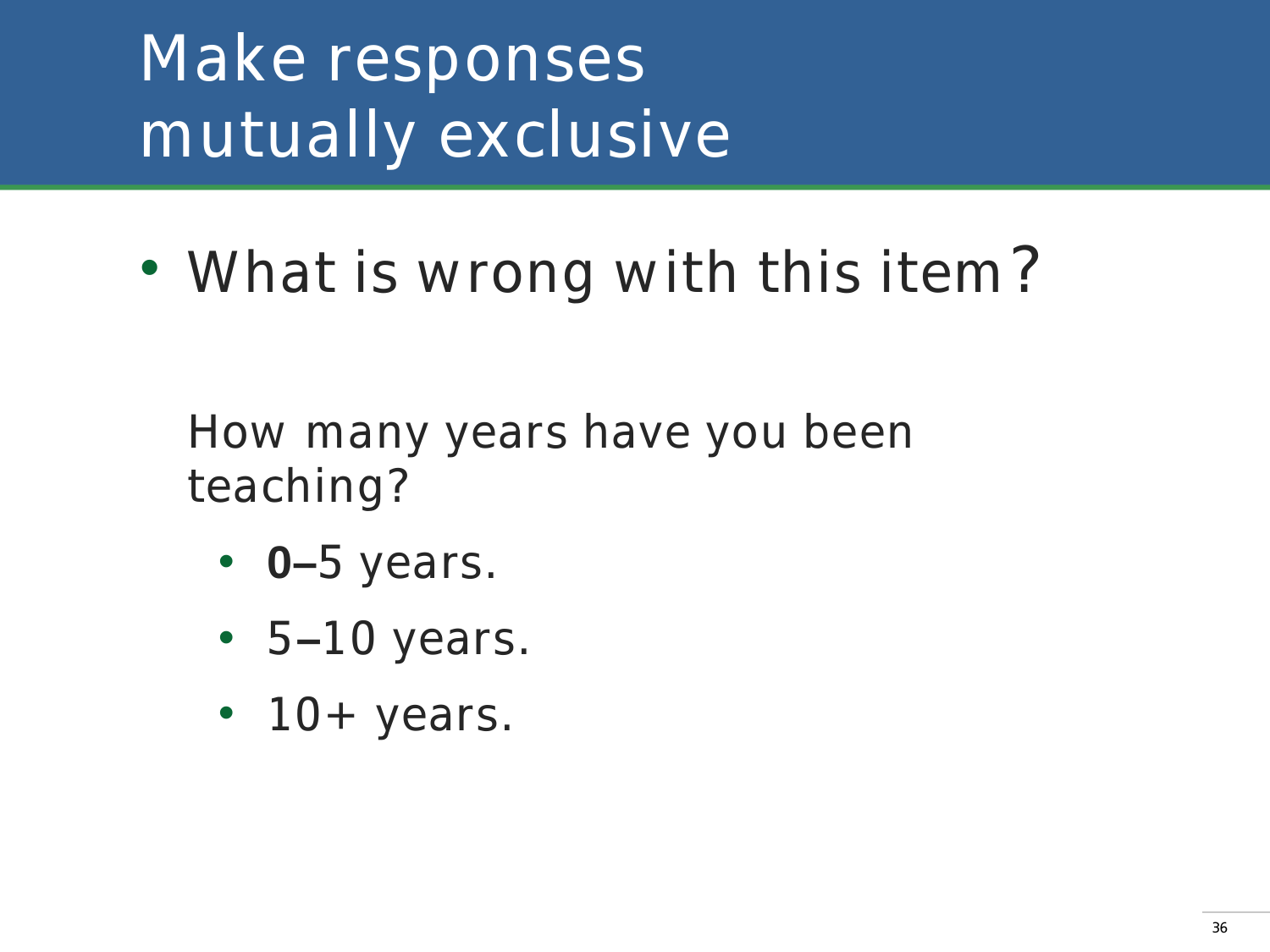

# Make responses mutually exclusive
What is wrong with this item?

How many years have you been teaching?
0–5 years.
5–10 years.
10+ years.

36